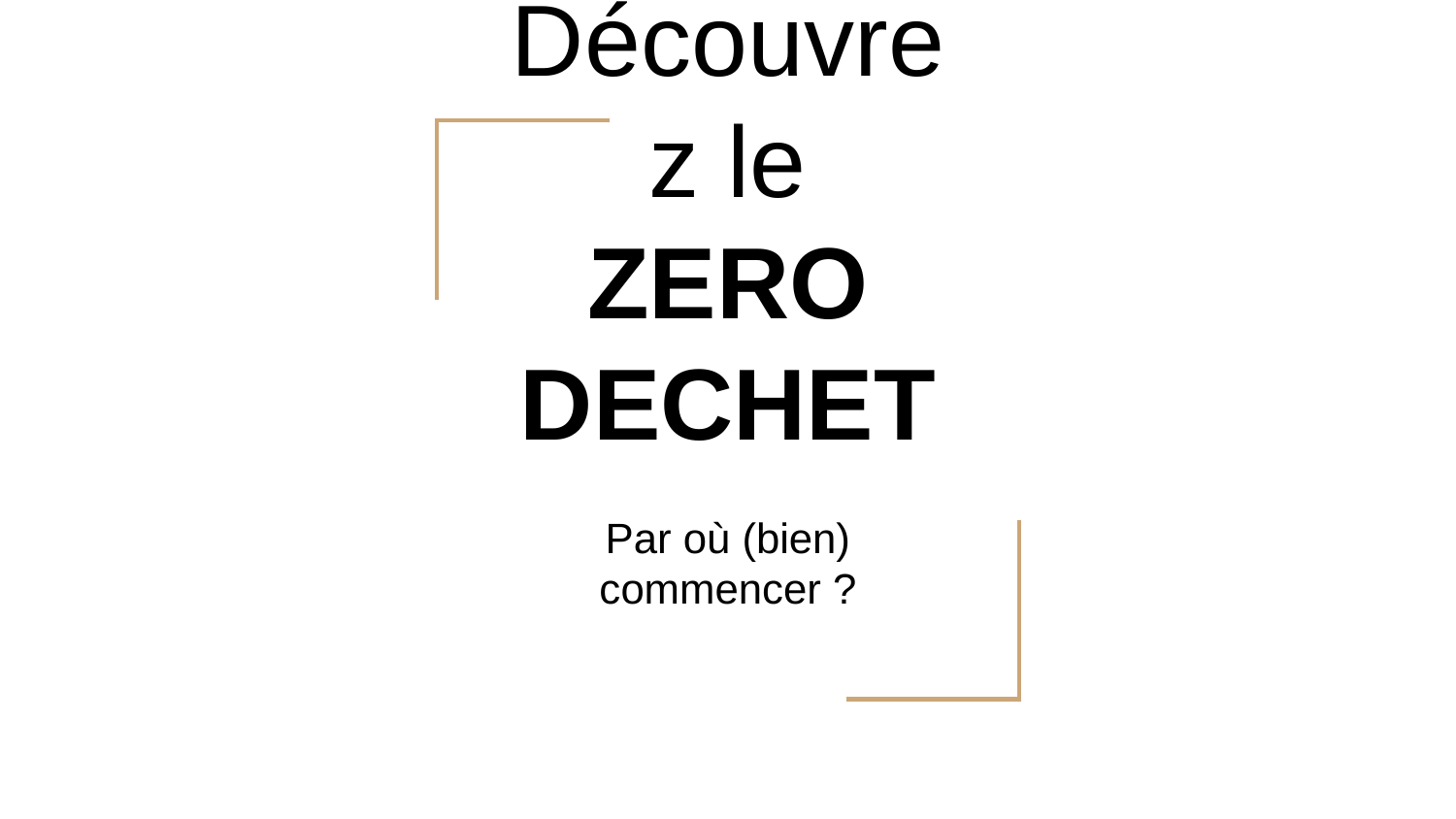

# Découvrez le
ZERO DECHET
Par où (bien) commencer ?